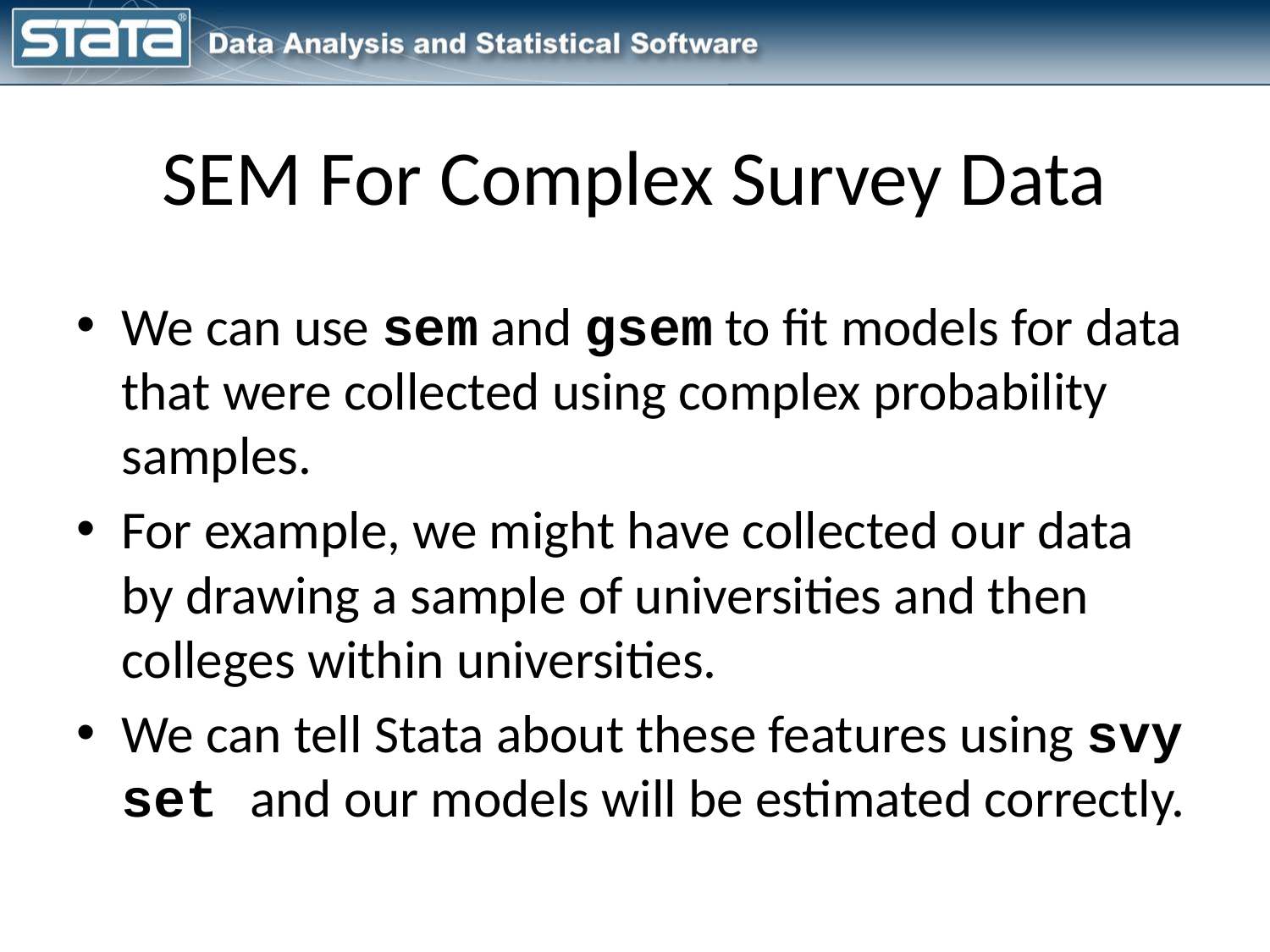

# SEM For Complex Survey Data
We can use sem and gsem to fit models for data that were collected using complex probability samples.
For example, we might have collected our data by drawing a sample of universities and then colleges within universities.
We can tell Stata about these features using svy set and our models will be estimated correctly.